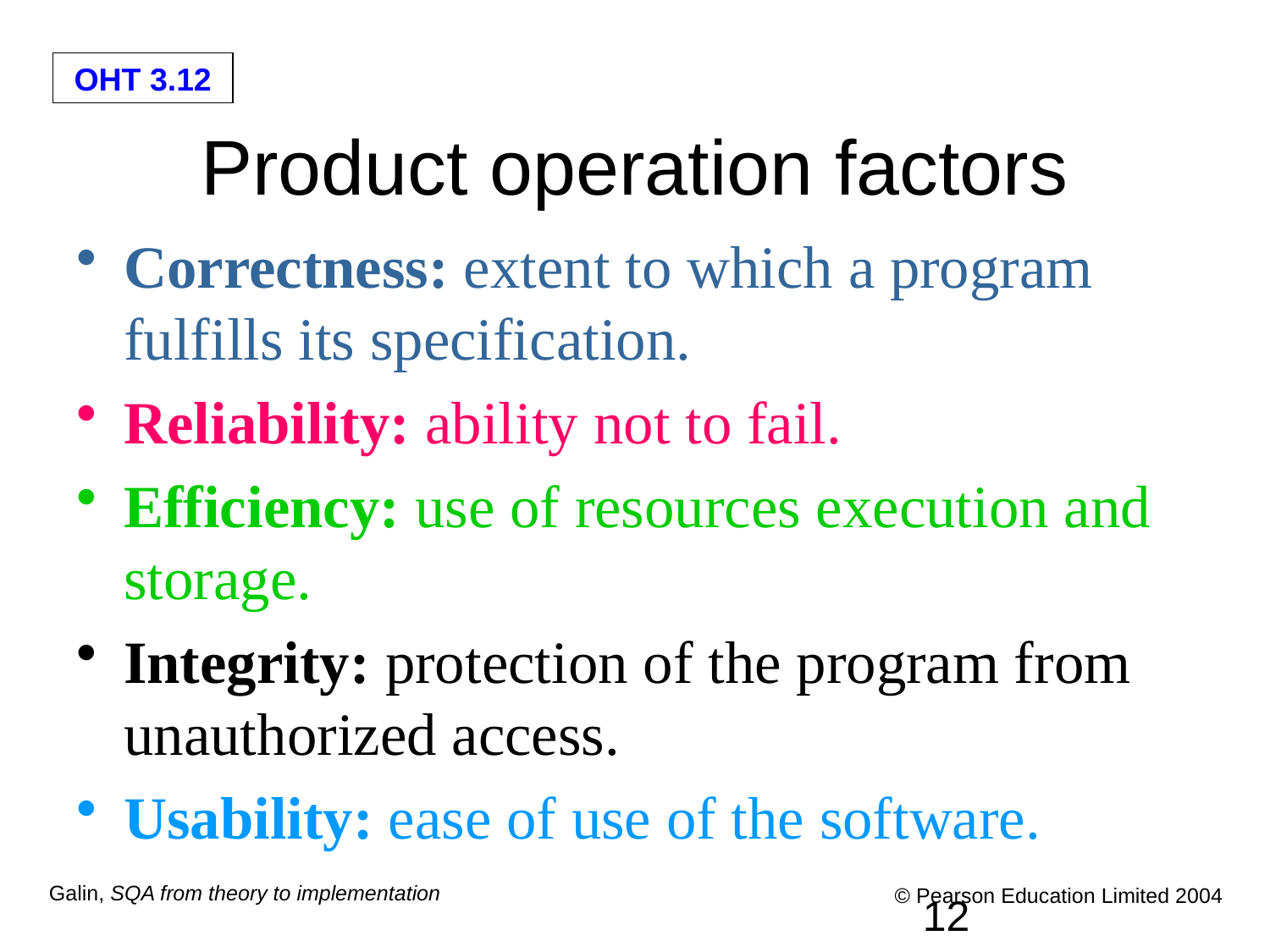

# Product operation factors
Correctness: extent to which a program fulfills its specification.
Reliability: ability not to fail.
Efficiency: use of resources execution and storage.
Integrity: protection of the program from unauthorized access.
Usability: ease of use of the software.

12